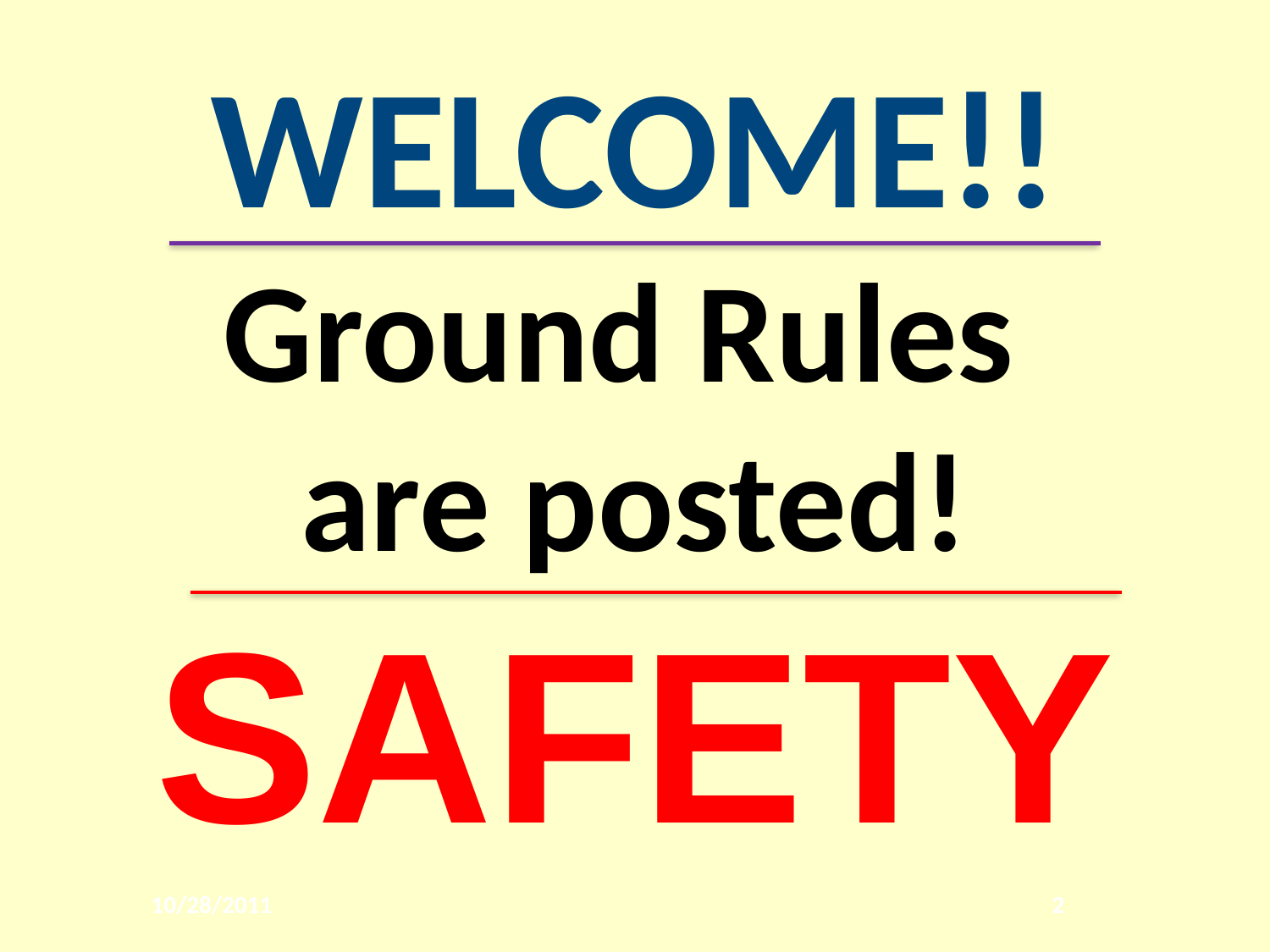

WELCOME!!
Ground Rules
are posted!
SAFETY

10/28/2011
2